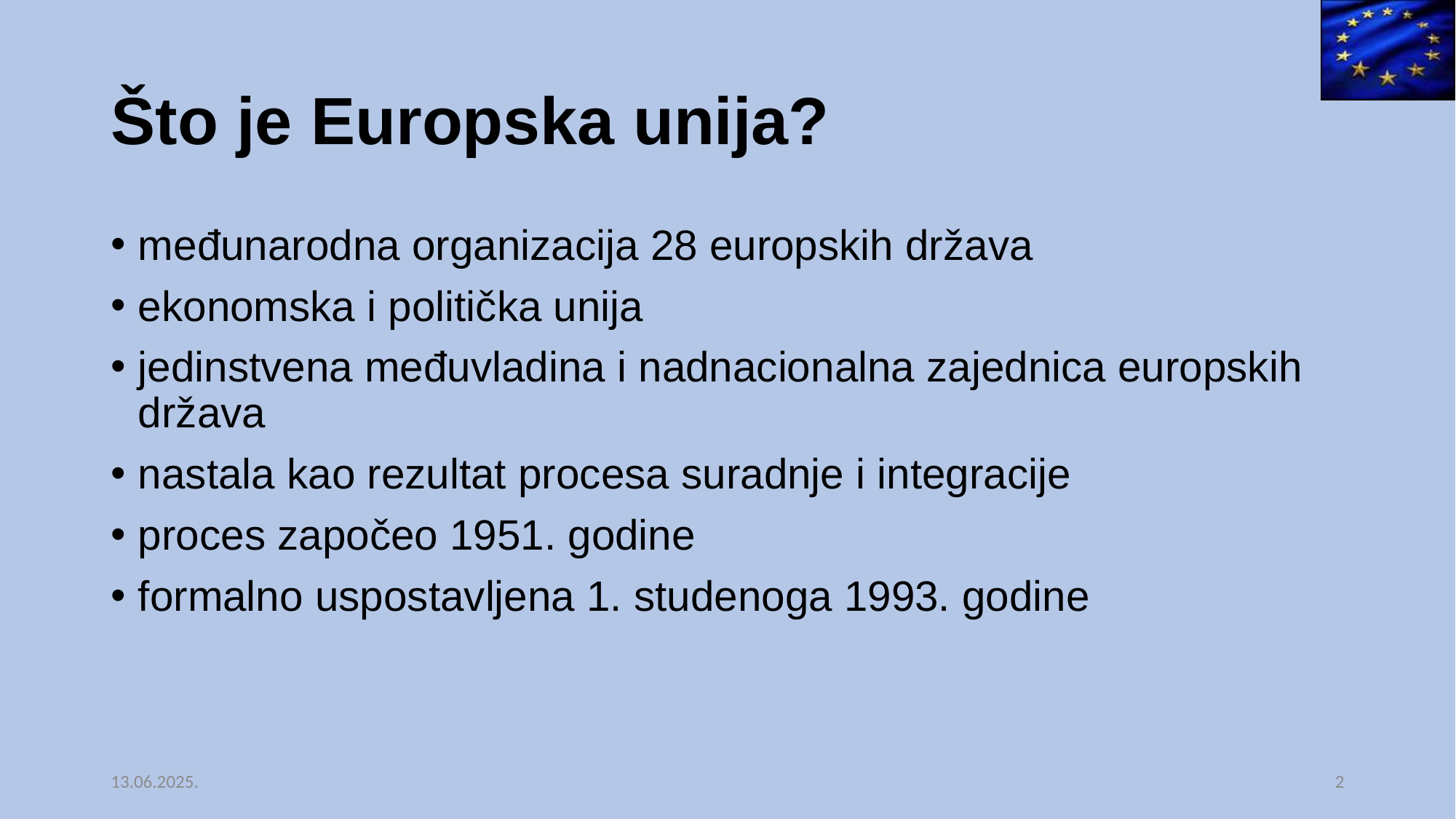

# Što je Europska unija?
međunarodna organizacija 28 europskih država
ekonomska i politička unija
jedinstvena međuvladina i nadnacionalna zajednica europskih država
nastala kao rezultat procesa suradnje i integracije
proces započeo 1951. godine
formalno uspostavljena 1. studenoga 1993. godine
13.06.2025.
2